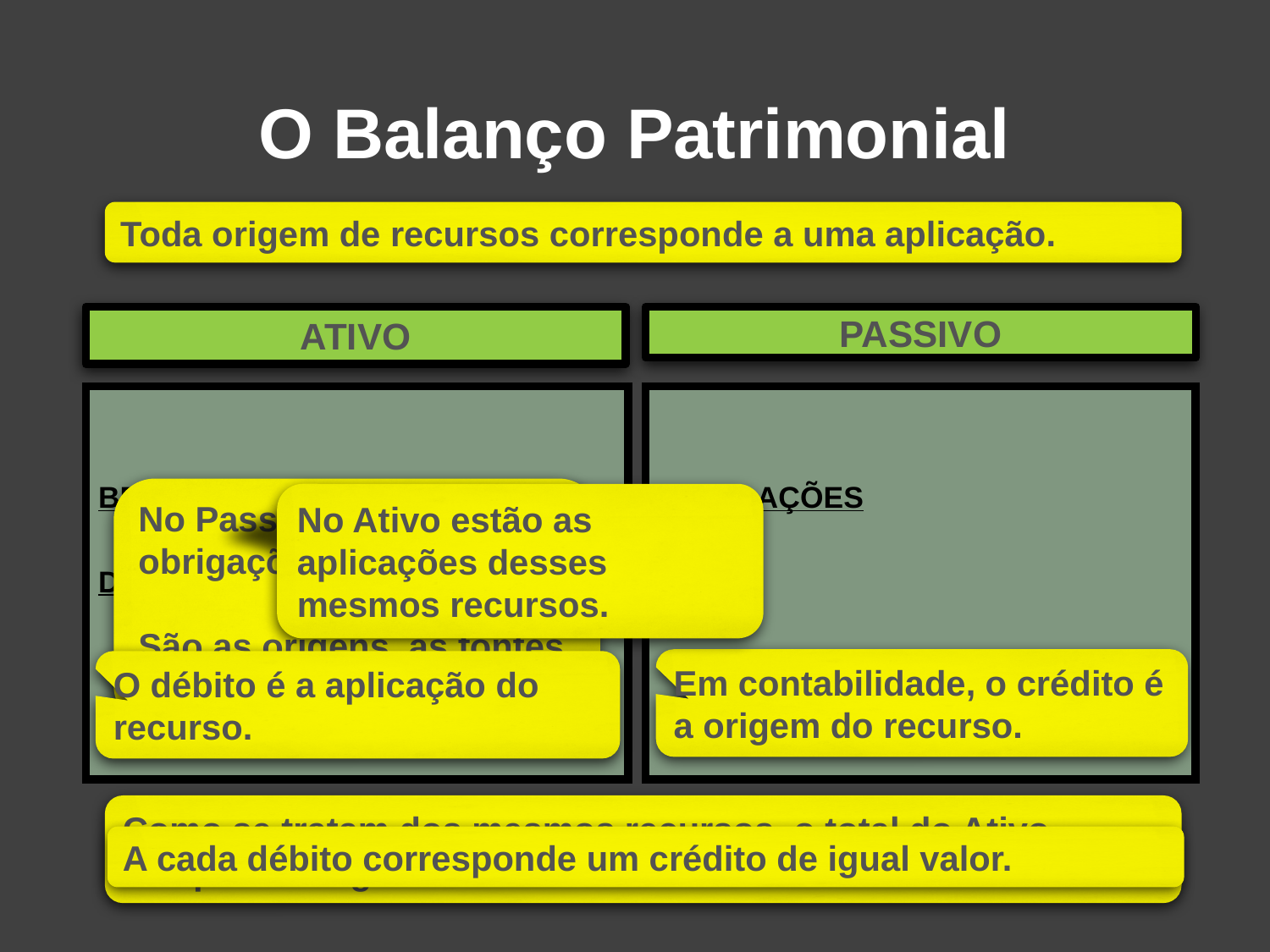

# O Balanço Patrimonial

Toda origem de recursos corresponde a uma aplicação.
ATIVO
PASSIVO

BENS

DIREITOS

OBRIGAÇÕES

No Passivo estão as obrigações da empresa.

São as origens, as fontes dos recursos.
No Ativo estão as aplicações desses mesmos recursos.
Em contabilidade, o crédito é a origem do recurso.
O débito é a aplicação do recurso.
Como se tratam dos mesmos recursos, o total do Ativo sempre será igual ao total do Passivo.
A cada débito corresponde um crédito de igual valor.